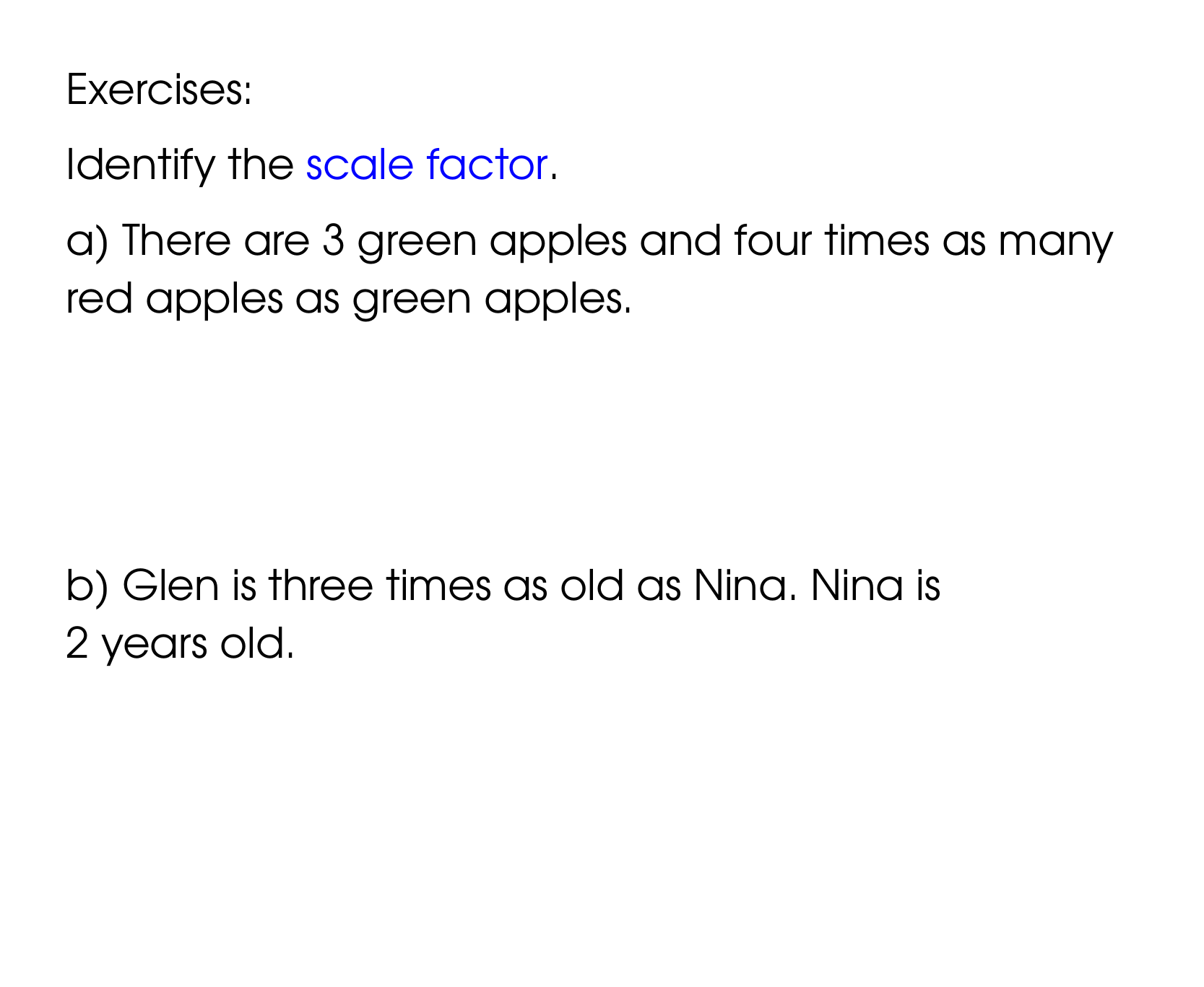

Exercises:
Identify the scale factor.
a) There are 3 green apples and four times as many red apples as green apples.
b) Glen is three times as old as Nina. Nina is  
​2 years old.